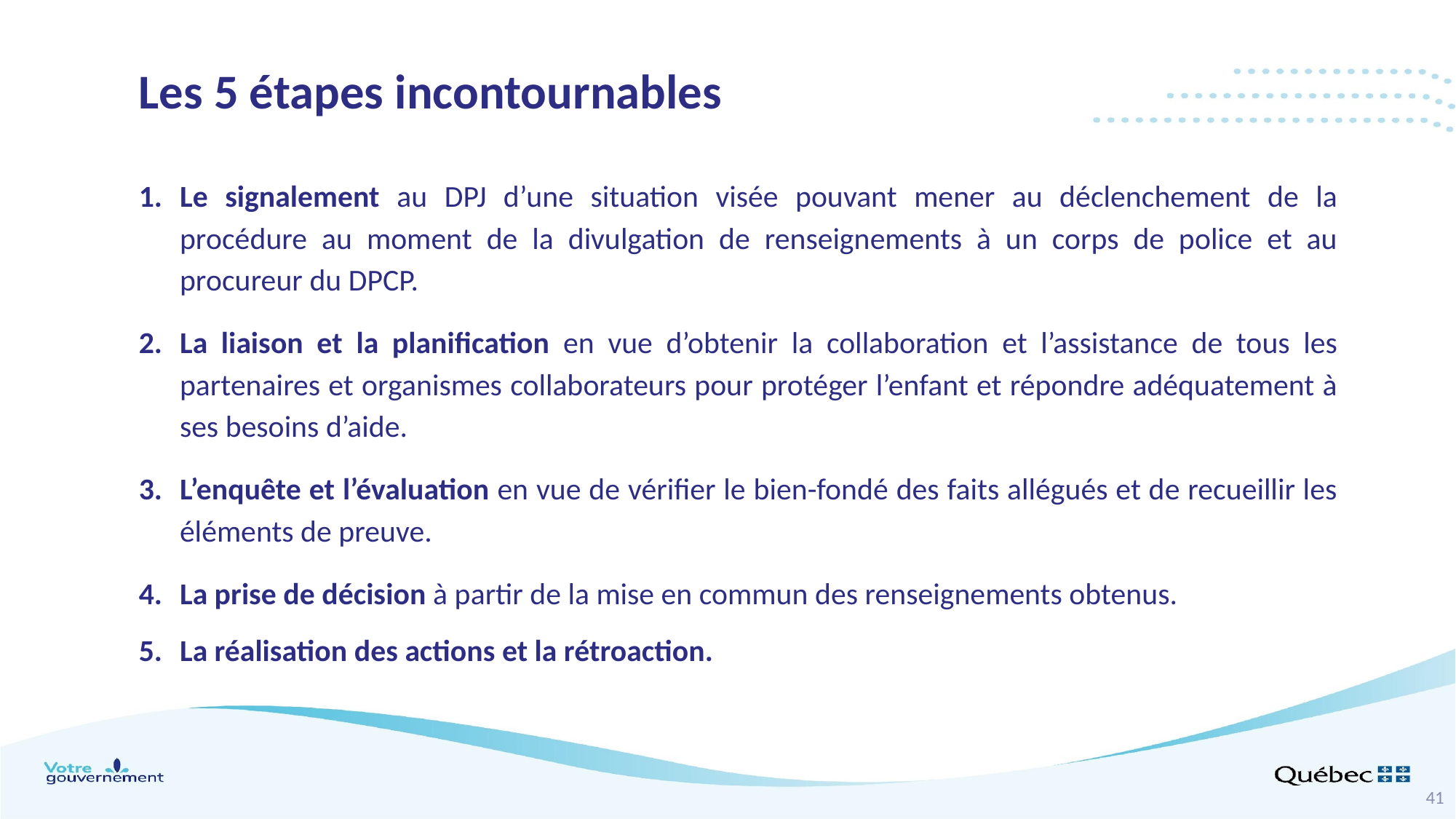

Les 5 étapes incontournables

Le signalement au DPJ d’une situation visée pouvant mener au déclenchement de la procédure au moment de la divulgation de renseignements à un corps de police et au procureur du DPCP.
La liaison et la planification en vue d’obtenir la collaboration et l’assistance de tous les partenaires et organismes collaborateurs pour protéger l’enfant et répondre adéquatement à ses besoins d’aide.
L’enquête et l’évaluation en vue de vérifier le bien-fondé des faits allégués et de recueillir les éléments de preuve.
La prise de décision à partir de la mise en commun des renseignements obtenus.
La réalisation des actions et la rétroaction.

41